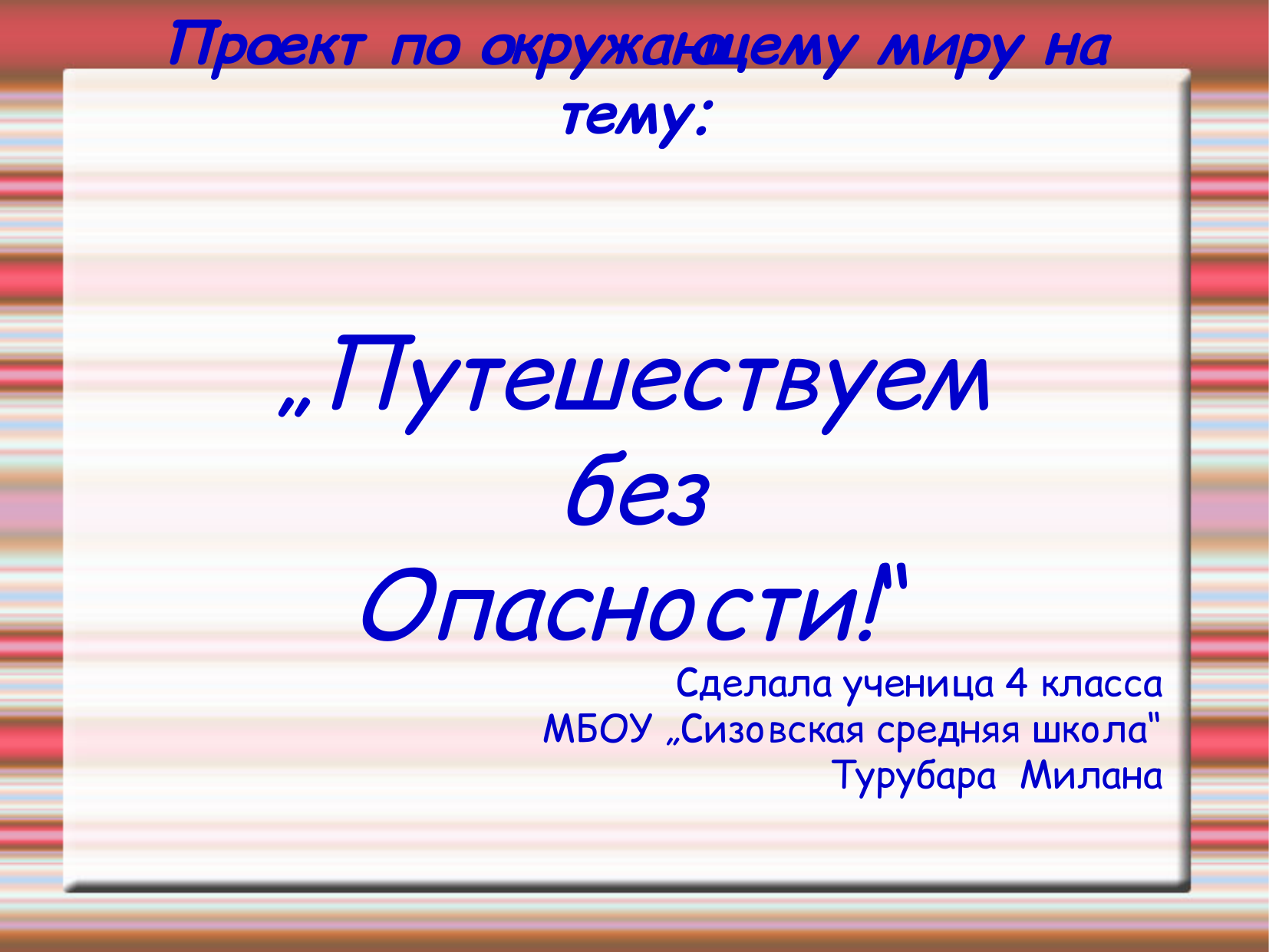

„Путешествуем
без
Опасности!“
Сделала ученица 4 класса
МБОУ „Сизовская средняя школа“
Турубара  Милана

Проект по окружающему миру на тему: